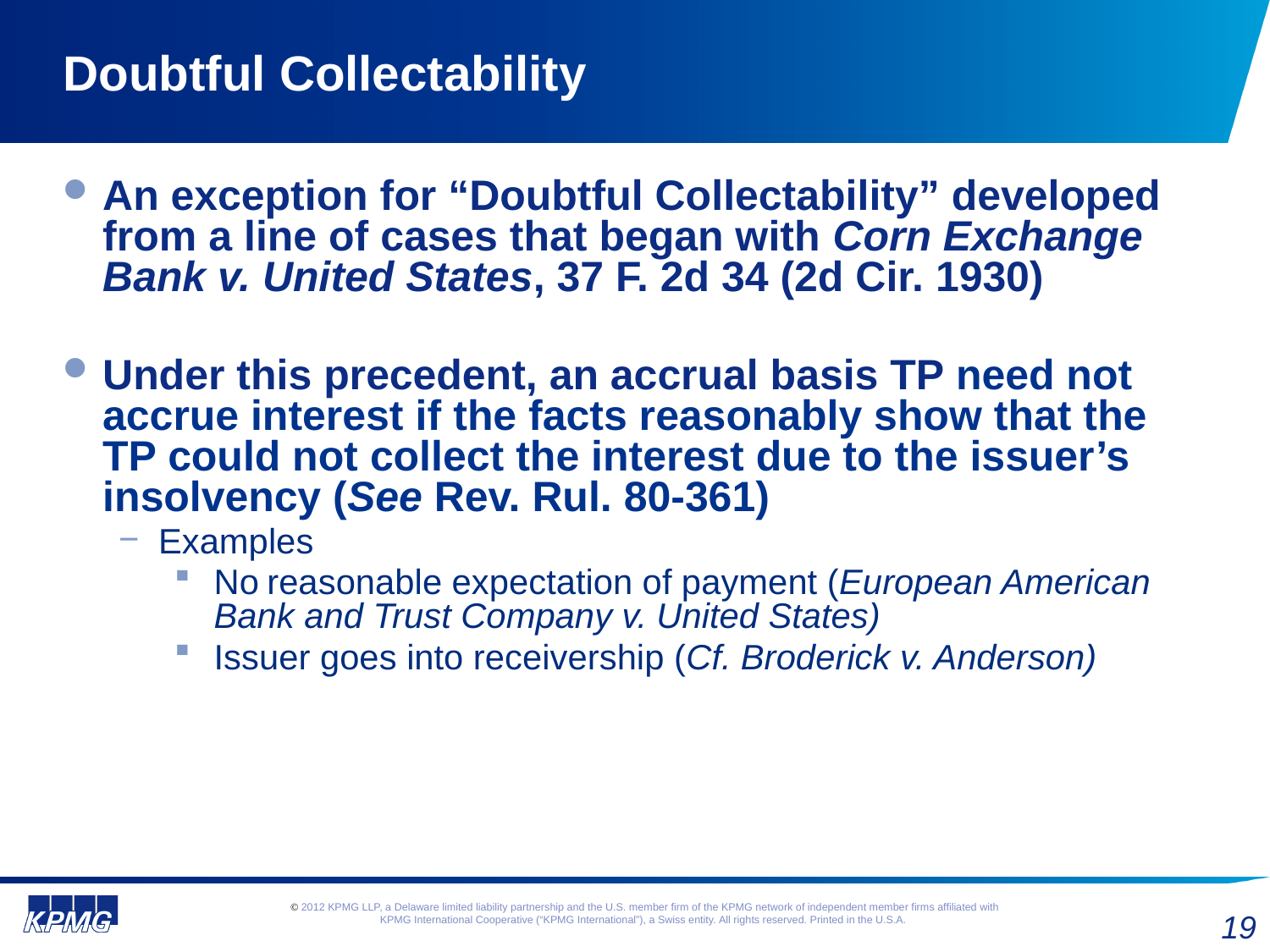

# Doubtful Collectability
An exception for “Doubtful Collectability” developed from a line of cases that began with Corn Exchange Bank v. United States, 37 F. 2d 34 (2d Cir. 1930)

Under this precedent, an accrual basis TP need not accrue interest if the facts reasonably show that the TP could not collect the interest due to the issuer’s insolvency (See Rev. Rul. 80-361)
Examples
No reasonable expectation of payment (European American Bank and Trust Company v. United States)
Issuer goes into receivership (Cf. Broderick v. Anderson)
19